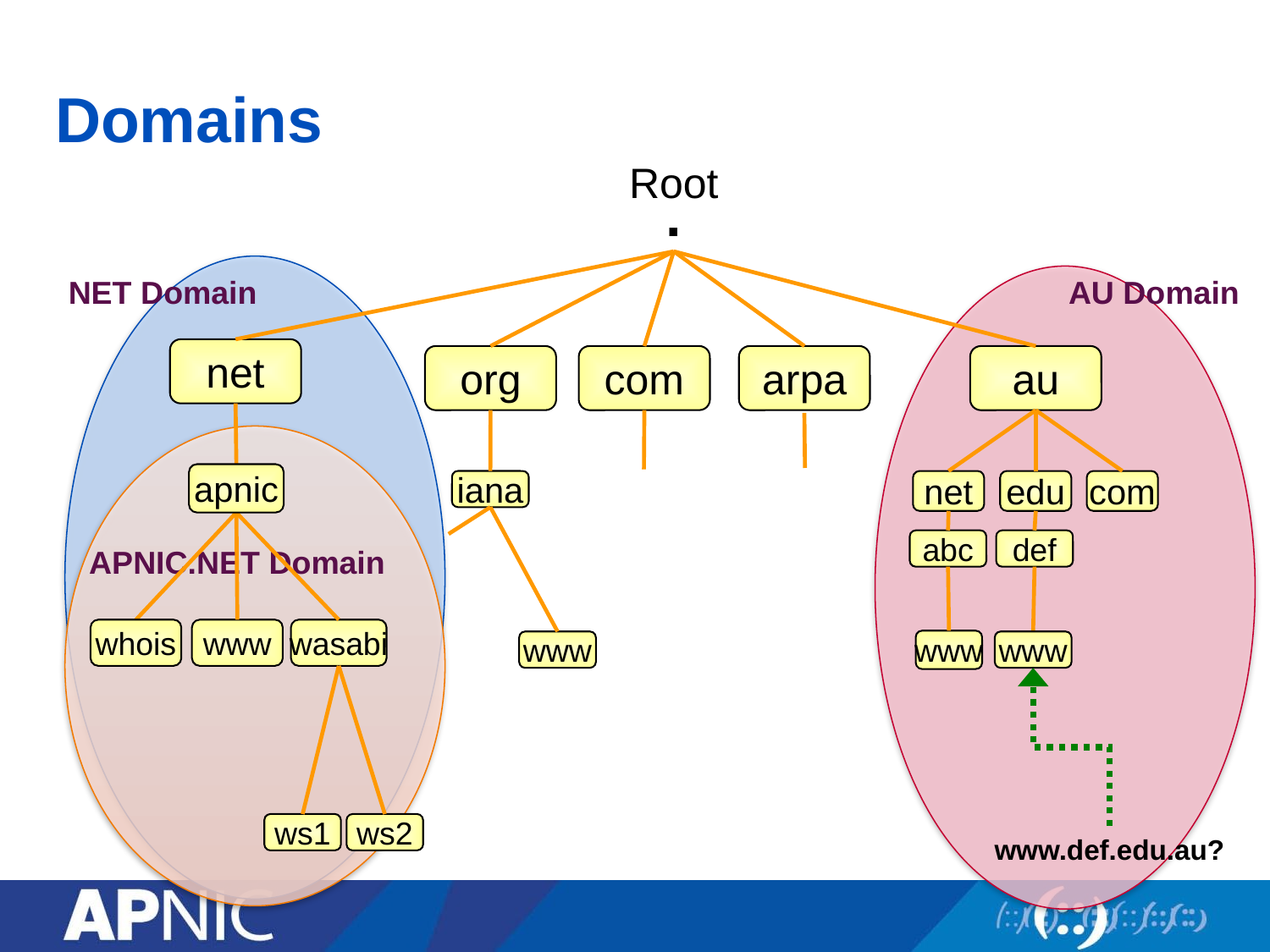

# Domains
Root
.
net
org
com
arpa
au
apnic
net
edu
com
iana
abc
def
whois
www
wasabi
www
www
www
ws1
ws2

NET Domain

AU Domain

APNIC.NET Domain
www.def.edu.au?